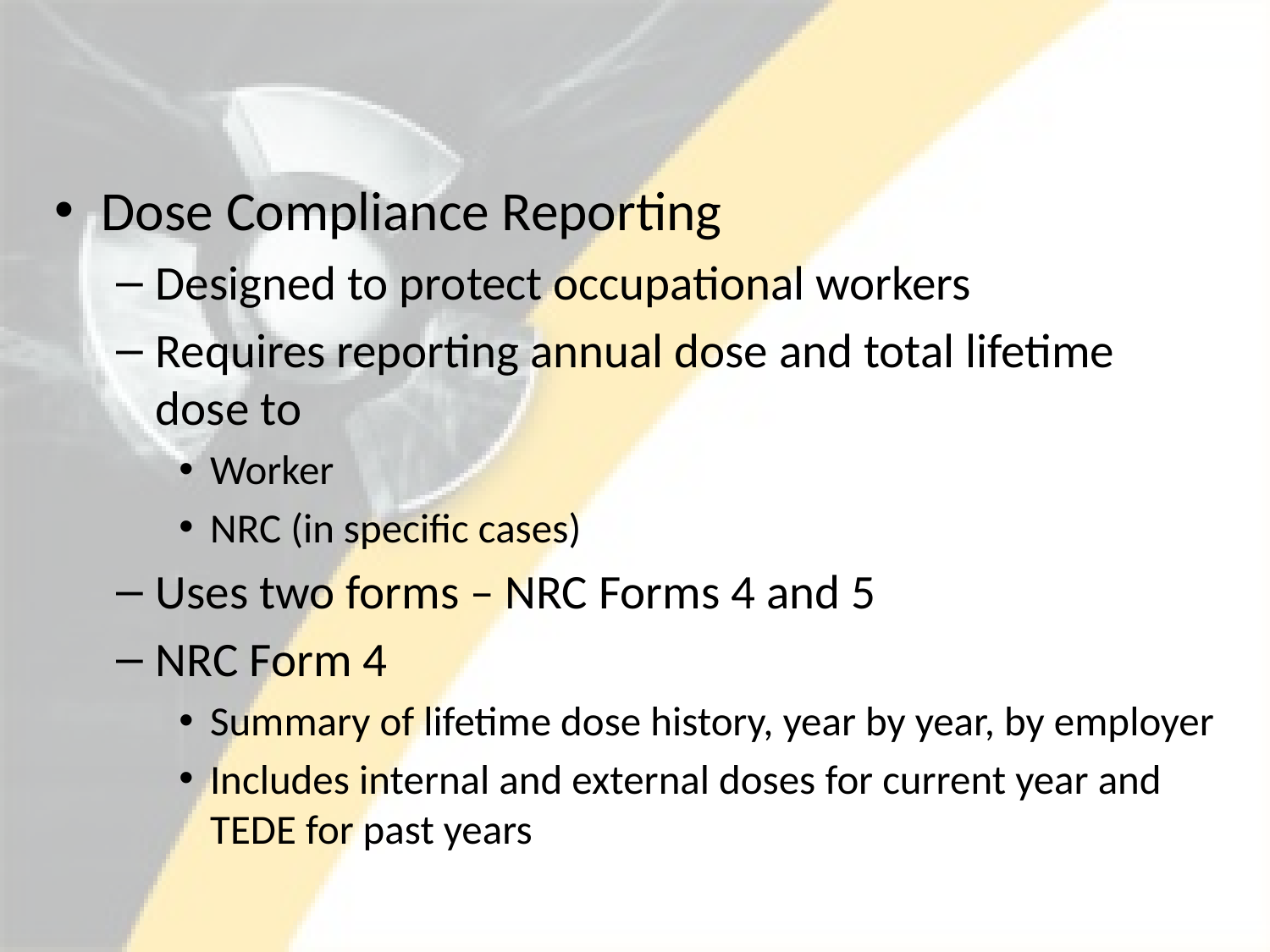

#
Dose Compliance Reporting
Designed to protect occupational workers
Requires reporting annual dose and total lifetime dose to
Worker
NRC (in specific cases)
Uses two forms – NRC Forms 4 and 5
NRC Form 4
Summary of lifetime dose history, year by year, by employer
Includes internal and external doses for current year and TEDE for past years